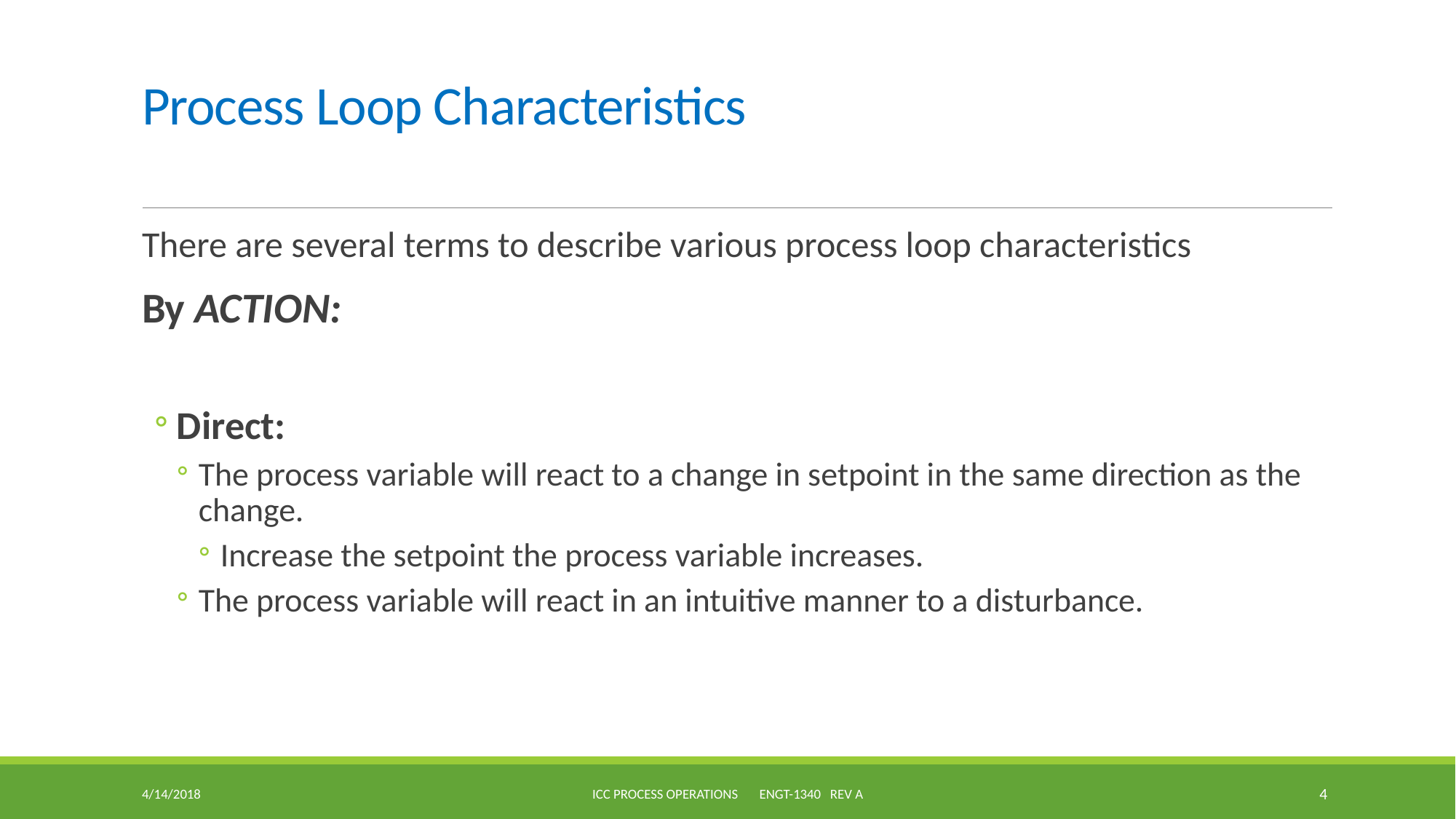

# Process Loop Characteristics
There are several terms to describe various process loop characteristics
By ACTION:

Direct:
The process variable will react to a change in setpoint in the same direction as the change.
Increase the setpoint the process variable increases.
The process variable will react in an intuitive manner to a disturbance.
4/14/2018
ICC Process Operations       ENGT-1340   Rev A
4